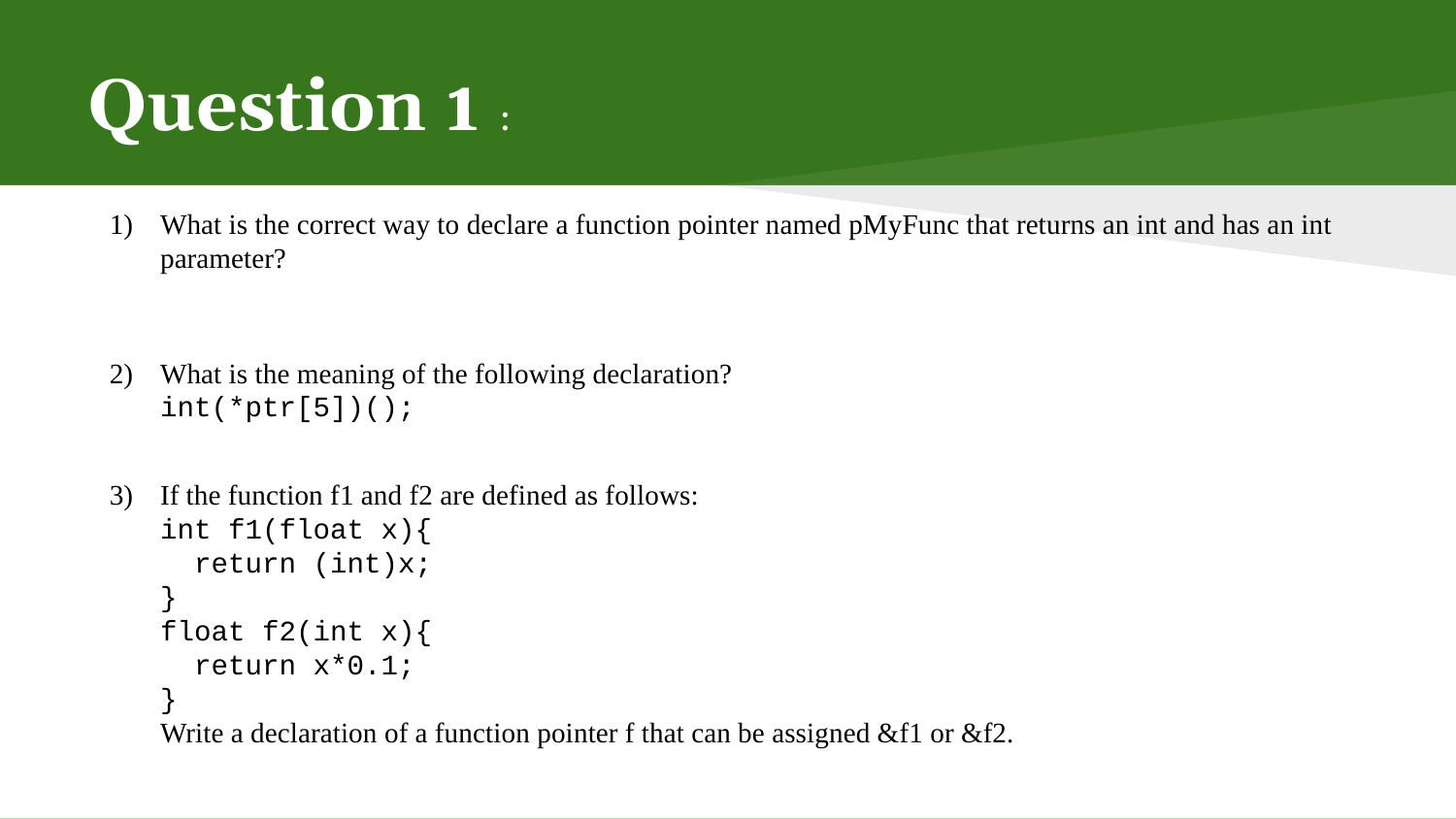

# Question 1 :
What is the correct way to declare a function pointer named pMyFunc that returns an int and has an int parameter?

What is the meaning of the following declaration?
int(*ptr[5])();

If the function f1 and f2 are defined as follows:
int f1(float x){
  return (int)x;
}
float f2(int x){
  return x*0.1;
}
Write a declaration of a function pointer f that can be assigned &f1 or &f2.